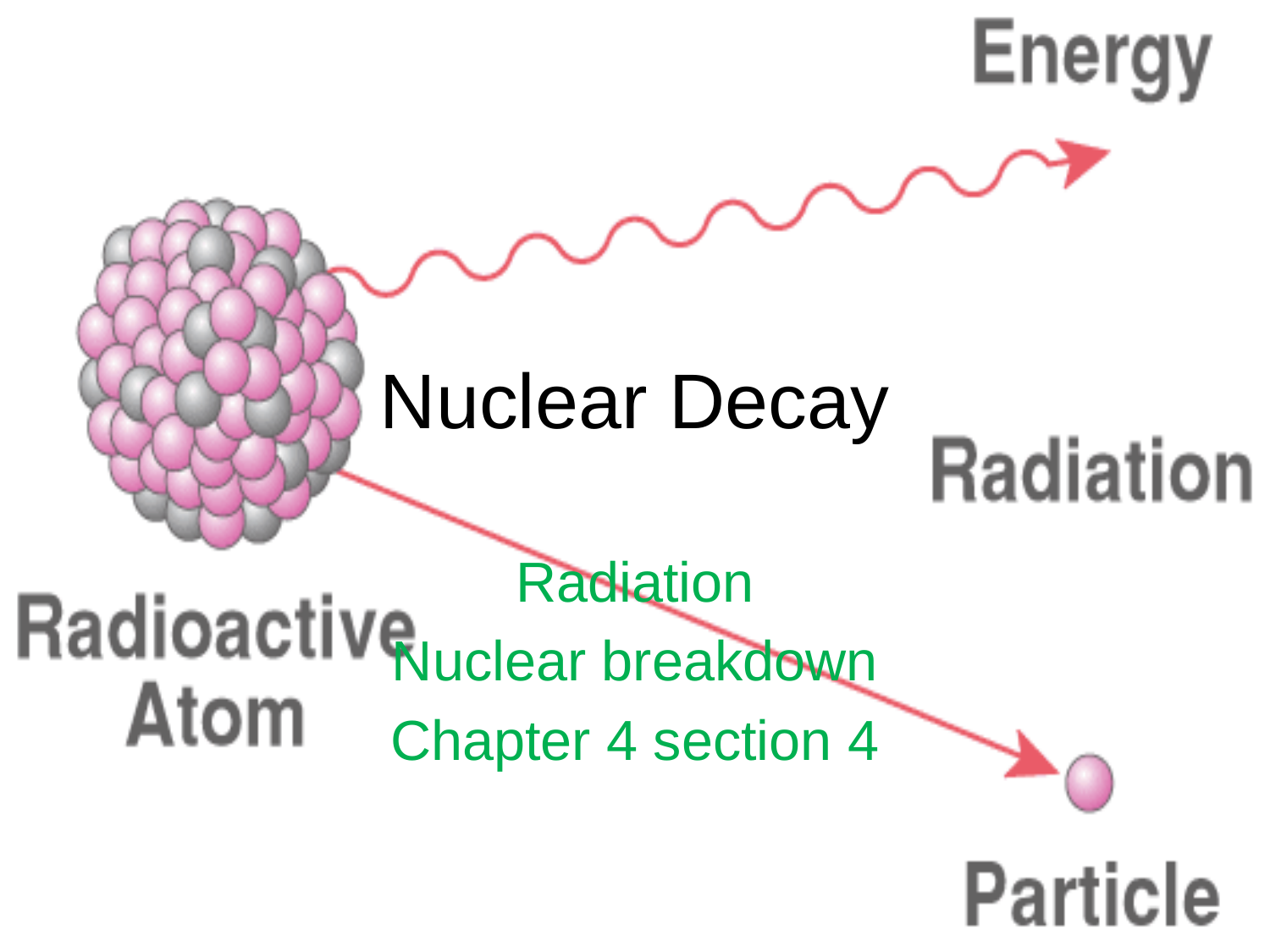

# Nuclear Decay
Radiation
Nuclear breakdown
Chapter 4 section 4